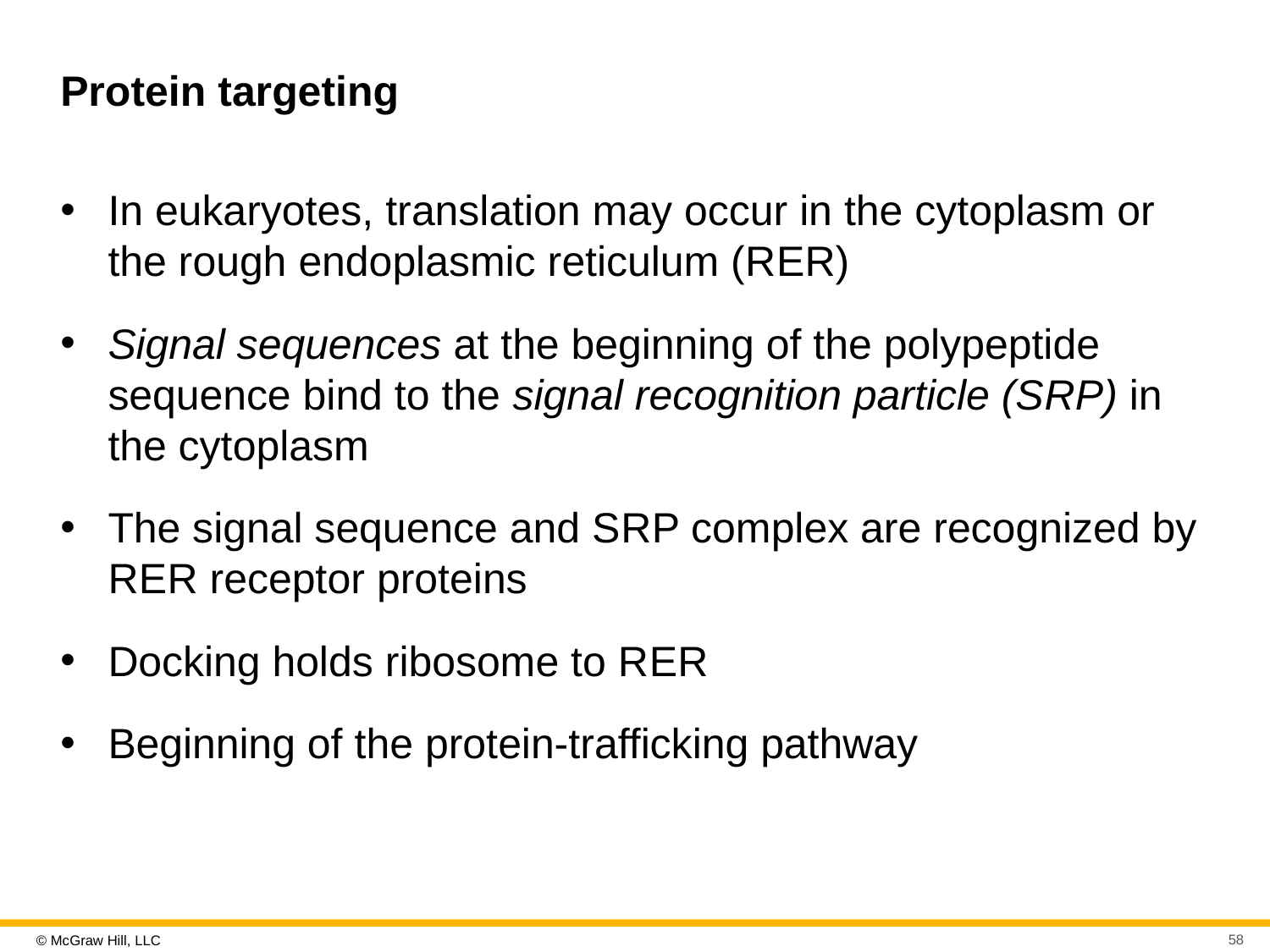

# Protein targeting
In eukaryotes, translation may occur in the cytoplasm or the rough endoplasmic reticulum (R E R)
Signal sequences at the beginning of the polypeptide sequence bind to the signal recognition particle (S R P) in the cytoplasm
The signal sequence and S R P complex are recognized by R E R receptor proteins
Docking holds ribosome to R E R
Beginning of the protein-trafficking pathway
58